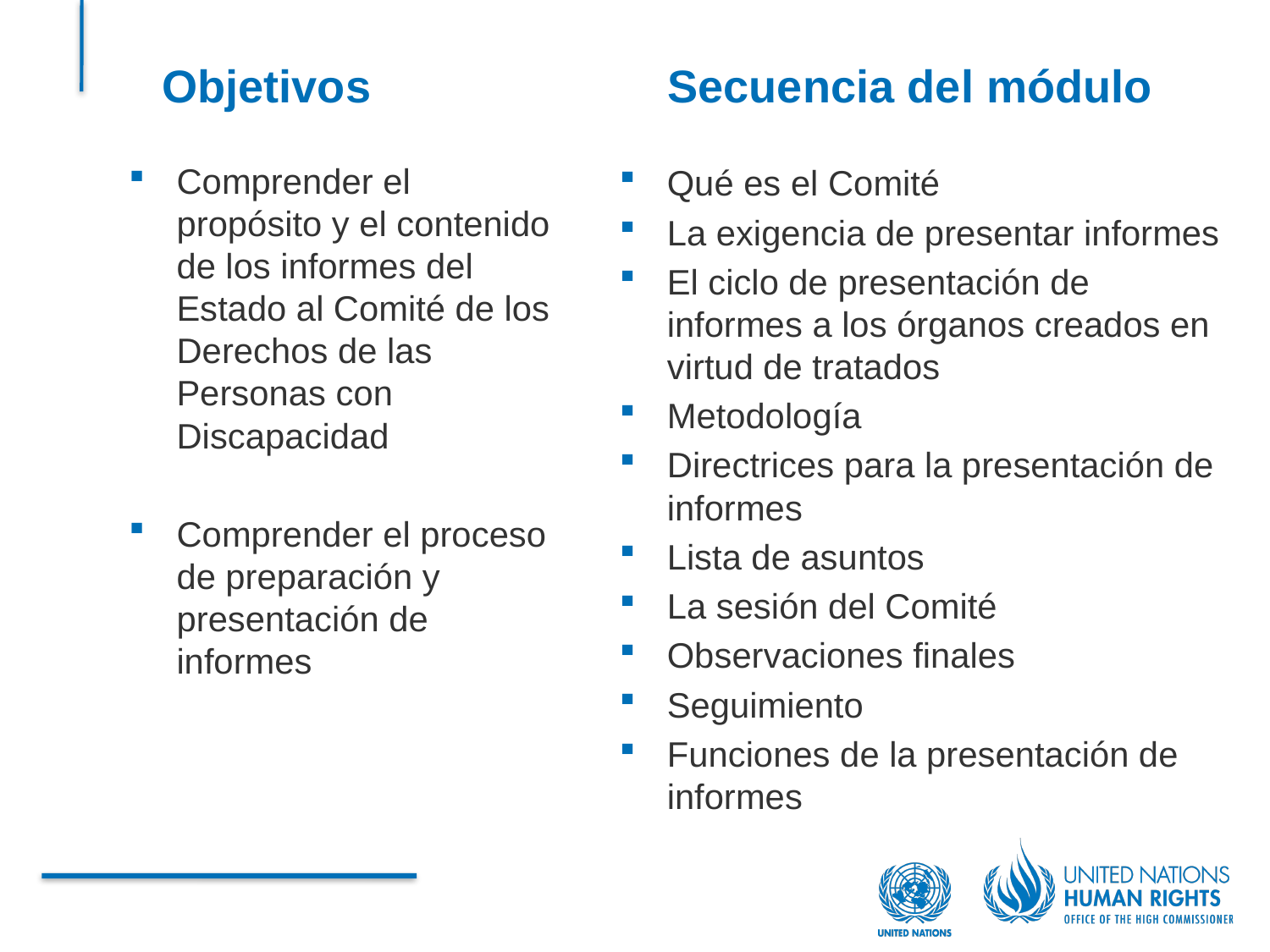

Objetivos
Secuencia del módulo
Comprender el propósito y el contenido de los informes del Estado al Comité de los Derechos de las Personas con Discapacidad

Comprender el proceso de preparación y presentación de informes

Qué es el Comité
La exigencia de presentar informes
El ciclo de presentación de informes a los órganos creados en virtud de tratados
Metodología
Directrices para la presentación de informes
Lista de asuntos
La sesión del Comité
Observaciones finales
Seguimiento
Funciones de la presentación de informes